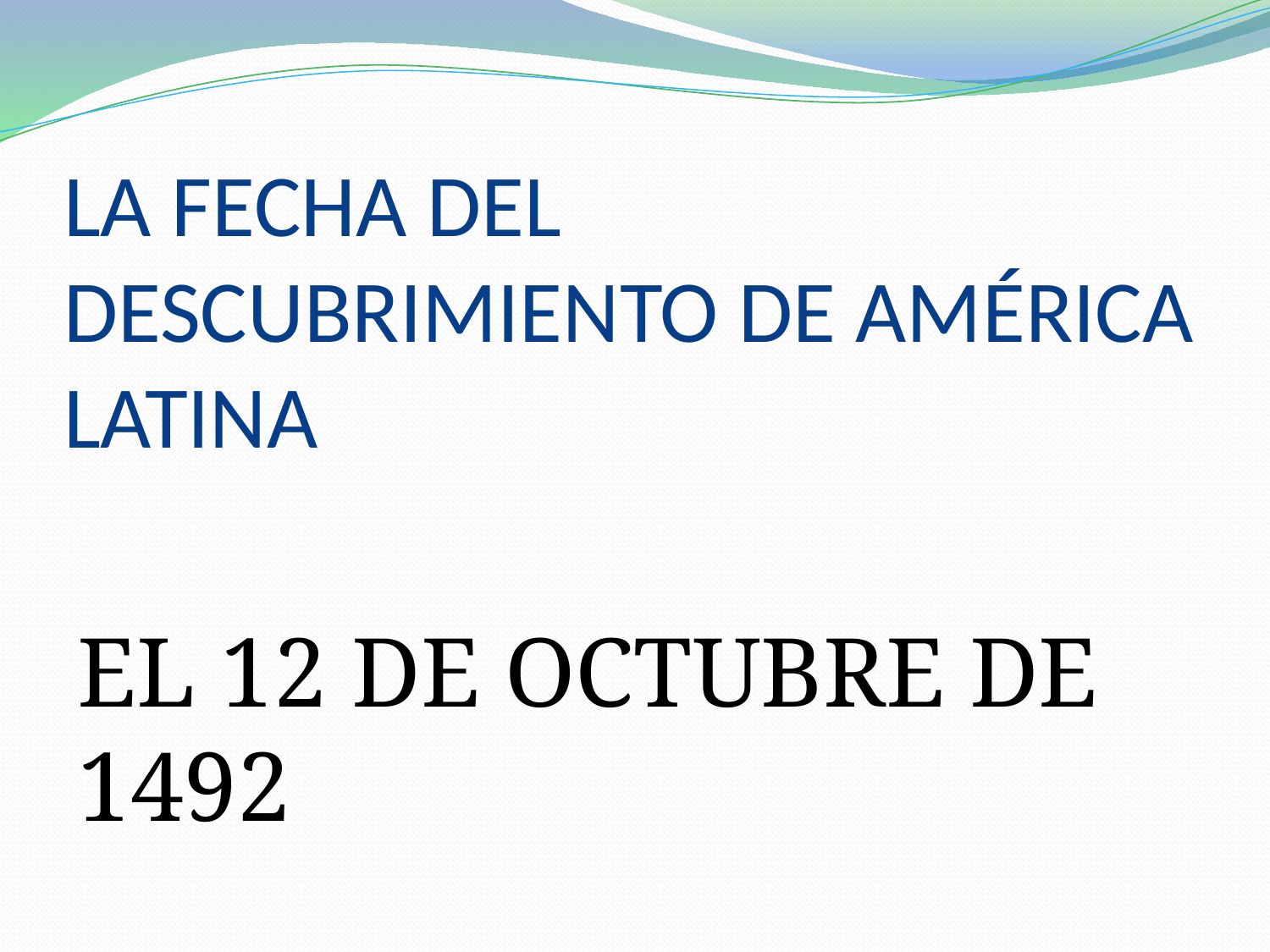

# LA FECHA DEL DESCUBRIMIENTO DE AMÉRICA LATINA
EL 12 DE OCTUBRE DE 1492